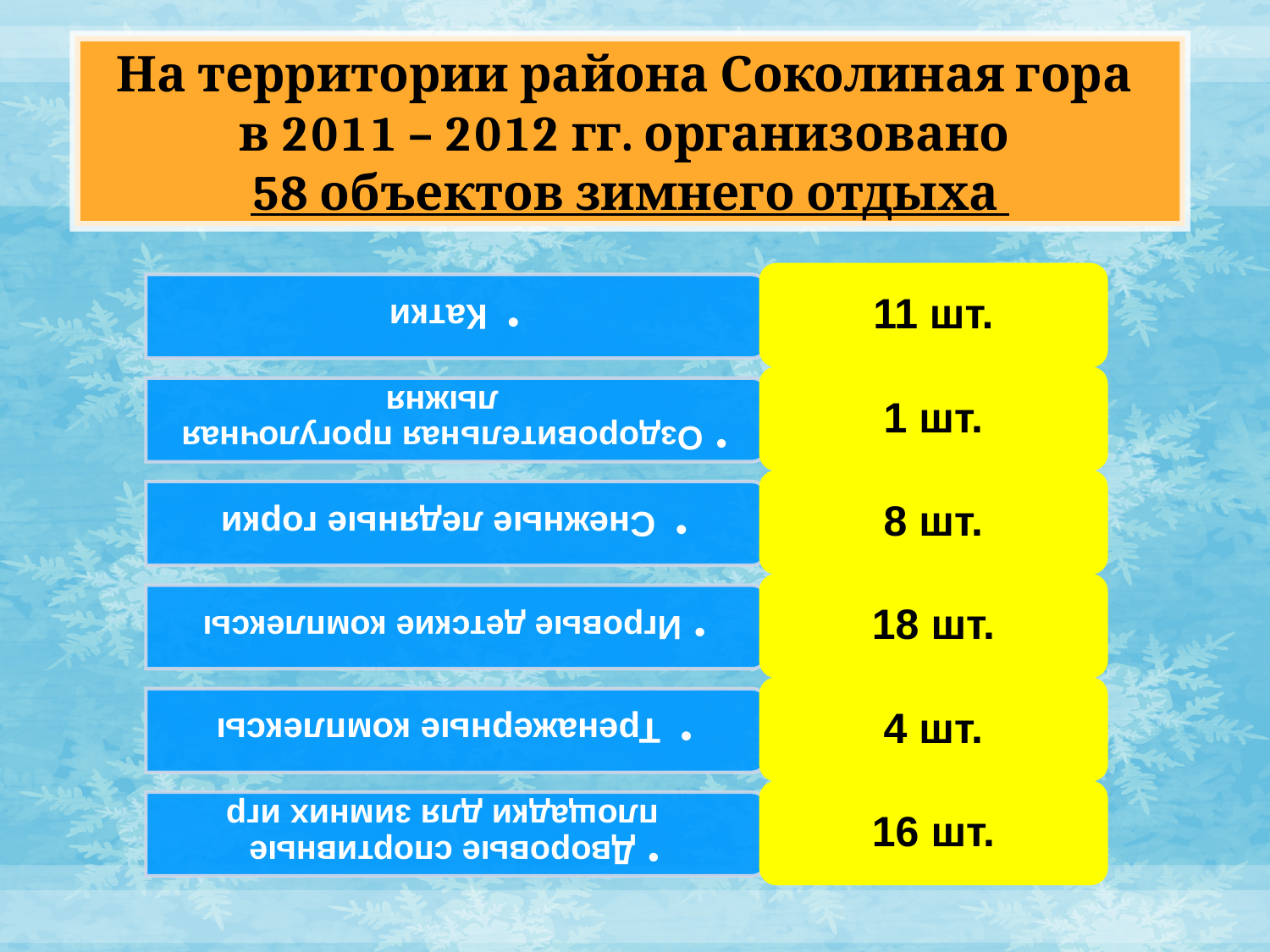

На территории района Соколиная гора
в 2011 – 2012 гг. организовано
58 объектов зимнего отдыха
Катки
11 шт.
Оздоровительная прогулочная лыжня
1 шт.
Снежные ледяные горки
8 шт.
Игровые детские комплексы
18 шт.
Тренажерные комплексы
4 шт.
Дворовые спортивные площадки для зимних игр
16 шт.